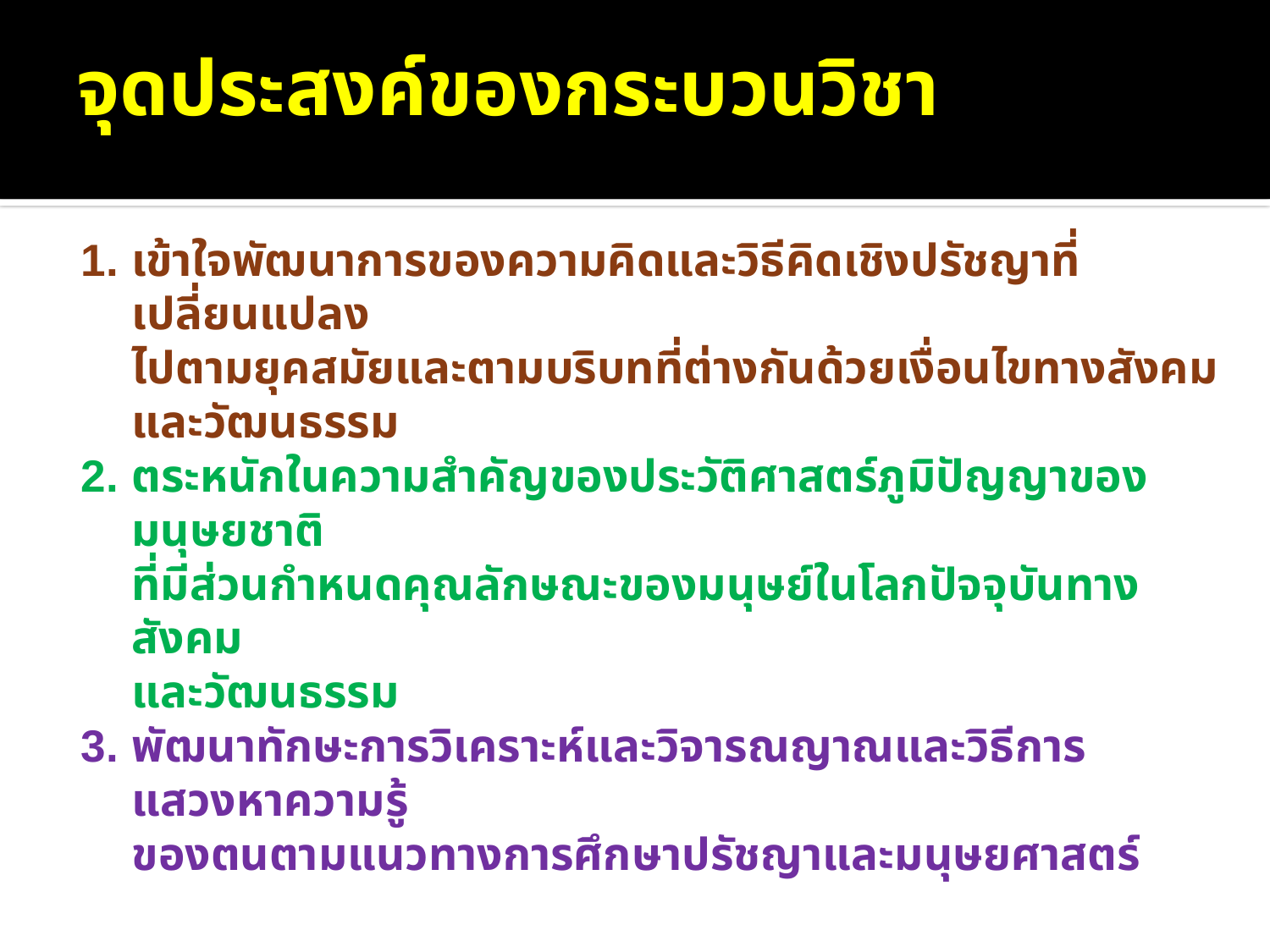

# จุดประสงค์ของกระบวนวิชา
1.	เข้าใจพัฒนาการของความคิดและวิธีคิดเชิงปรัชญาที่เปลี่ยนแปลง
	ไปตามยุคสมัยและตามบริบทที่ต่างกันด้วยเงื่อนไขทางสังคม
	และวัฒนธรรม
2.	ตระหนักในความสำคัญของประวัติศาสตร์ภูมิปัญญาของมนุษยชาติ
	ที่มีส่วนกำหนดคุณลักษณะของมนุษย์ในโลกปัจจุบันทางสังคม
	และวัฒนธรรม
3.	พัฒนาทักษะการวิเคราะห์และวิจารณญาณและวิธีการแสวงหาความรู้
	ของตนตามแนวทางการศึกษาปรัชญาและมนุษยศาสตร์